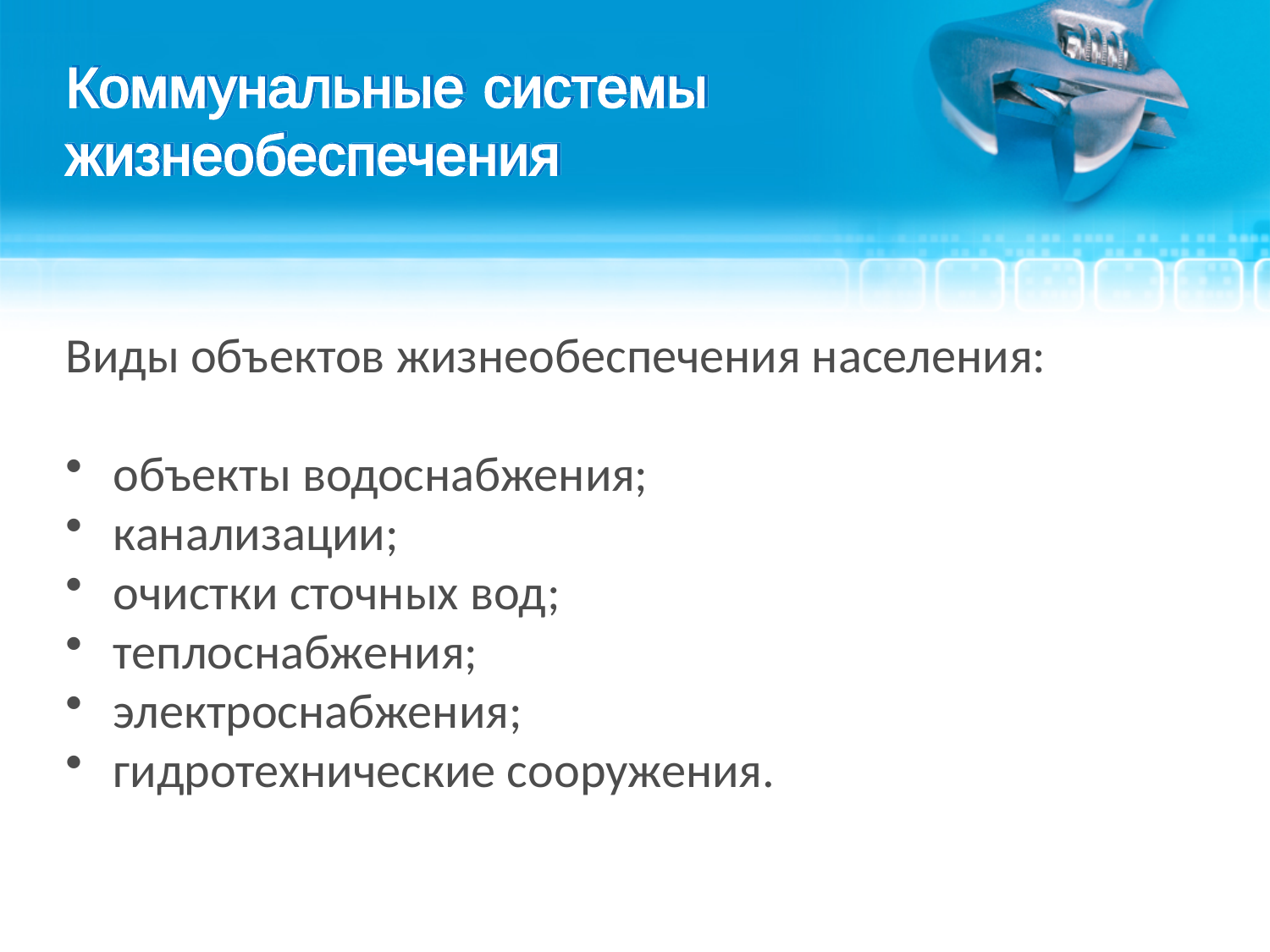

# Коммунальные системы жизнеобеспечения
Виды объектов жизнеобеспечения населения:

объекты водоснабжения;
канализации;
очистки сточных вод;
теплоснабжения;
электроснабжения;
гидротехнические сооружения.